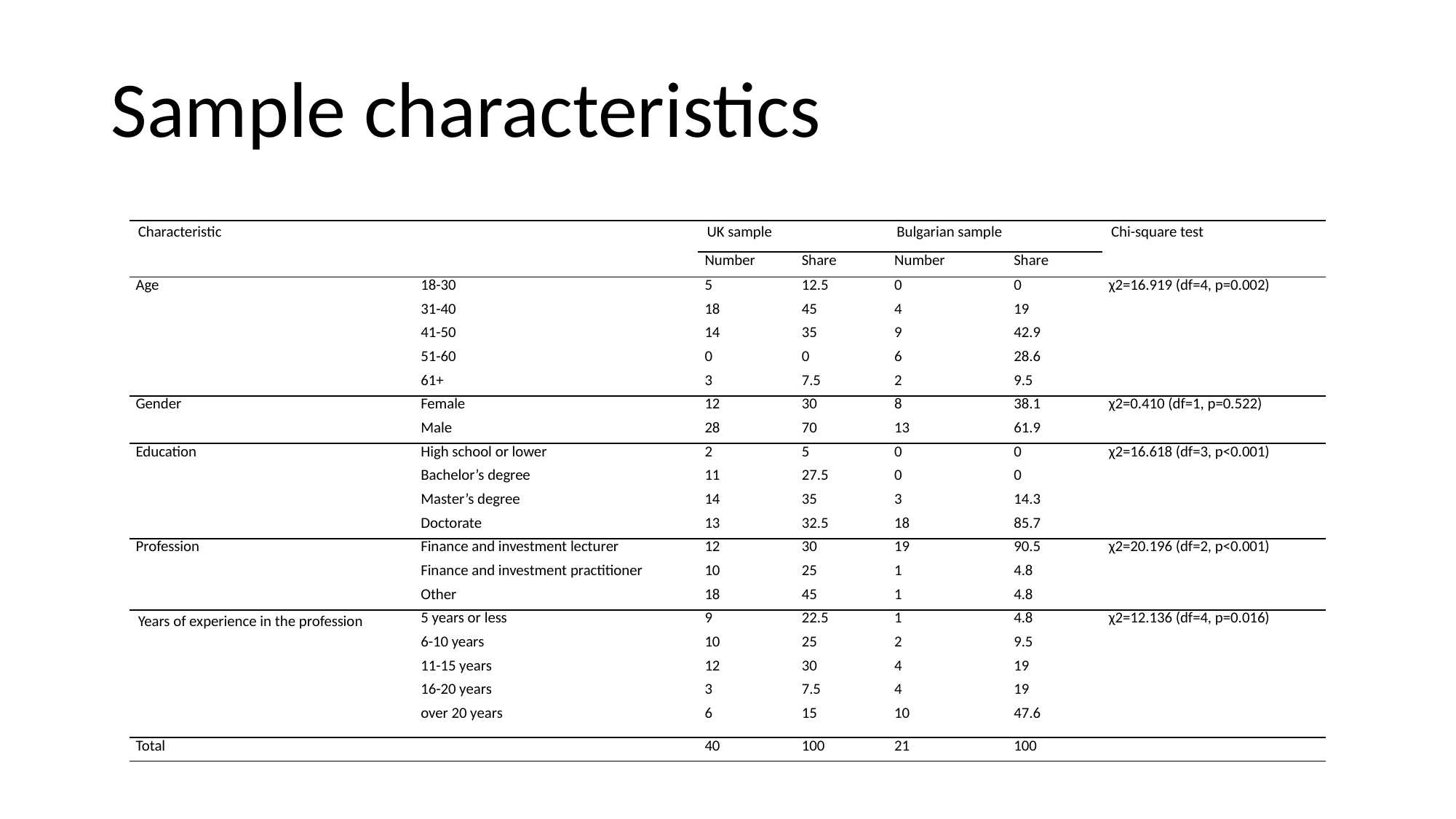

# Sample characteristics
| Characteristic |  | UK sample |  | Bulgarian sample |  | Chi-square test |
| --- | --- | --- | --- | --- | --- | --- |
|  |  | Number | Share | Number | Share |  |
| Age | 18-30 | 5 | 12.5 | 0 | 0 | χ2=16.919 (df=4, p=0.002) |
|  | 31-40 | 18 | 45 | 4 | 19 |  |
|  | 41-50 | 14 | 35 | 9 | 42.9 |  |
|  | 51-60 | 0 | 0 | 6 | 28.6 |  |
|  | 61+ | 3 | 7.5 | 2 | 9.5 |  |
| Gender | Female | 12 | 30 | 8 | 38.1 | χ2=0.410 (df=1, p=0.522) |
|  | Male | 28 | 70 | 13 | 61.9 |  |
| Education | High school or lower | 2 | 5 | 0 | 0 | χ2=16.618 (df=3, p<0.001) |
|  | Bachelor’s degree | 11 | 27.5 | 0 | 0 |  |
|  | Master’s degree | 14 | 35 | 3 | 14.3 |  |
|  | Doctorate | 13 | 32.5 | 18 | 85.7 |  |
| Profession | Finance and investment lecturer | 12 | 30 | 19 | 90.5 | χ2=20.196 (df=2, p<0.001) |
|  | Finance and investment practitioner | 10 | 25 | 1 | 4.8 |  |
|  | Other | 18 | 45 | 1 | 4.8 |  |
| Years of experience in the profession | 5 years or less | 9 | 22.5 | 1 | 4.8 | χ2=12.136 (df=4, p=0.016) |
|  | 6-10 years | 10 | 25 | 2 | 9.5 |  |
|  | 11-15 years | 12 | 30 | 4 | 19 |  |
|  | 16-20 years | 3 | 7.5 | 4 | 19 |  |
|  | over 20 years | 6 | 15 | 10 | 47.6 |  |
| Total |  | 40 | 100 | 21 | 100 |  |